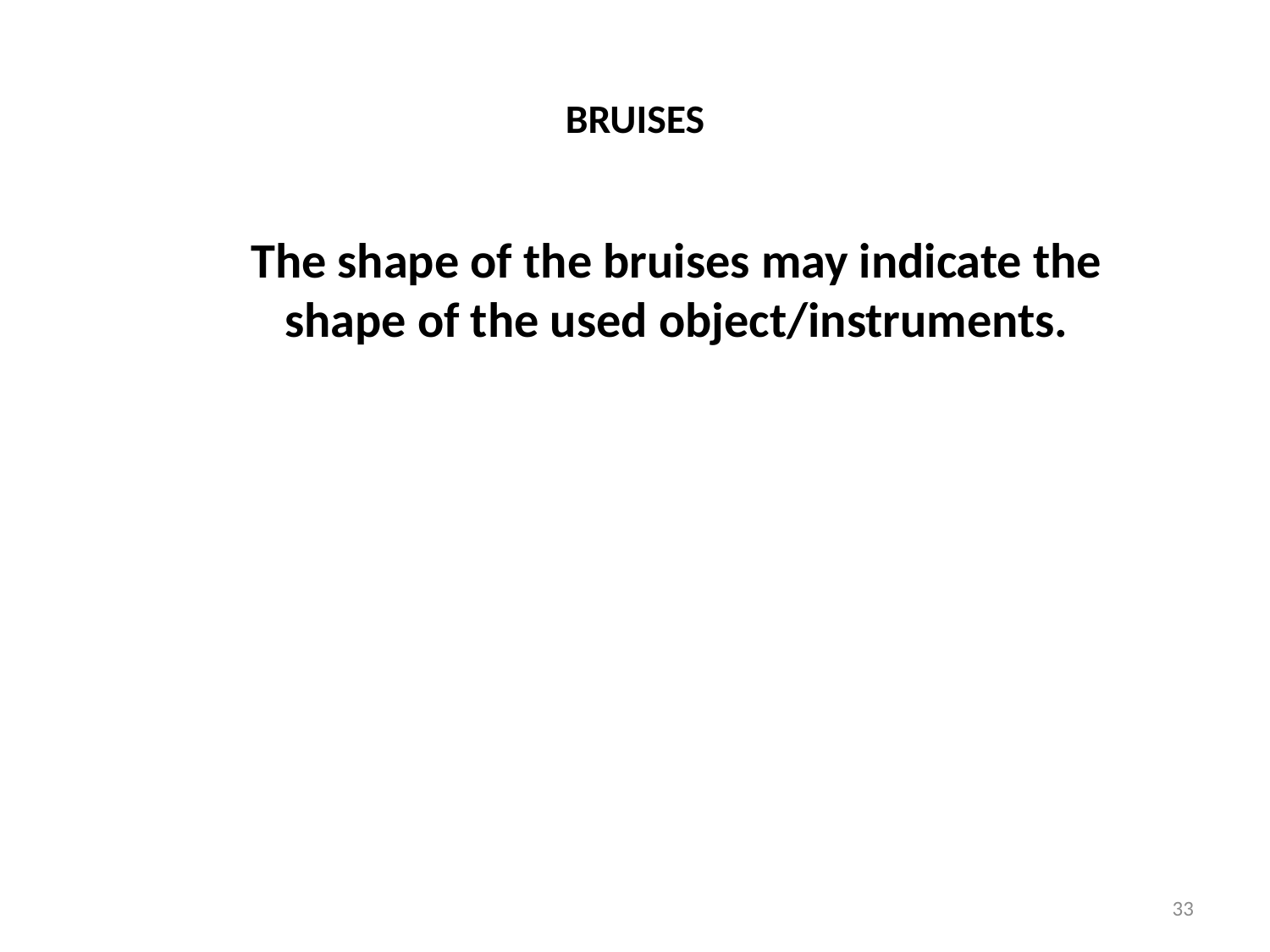

# BRUISES

The shape of the bruises may indicate the shape of the used object/instruments.

33